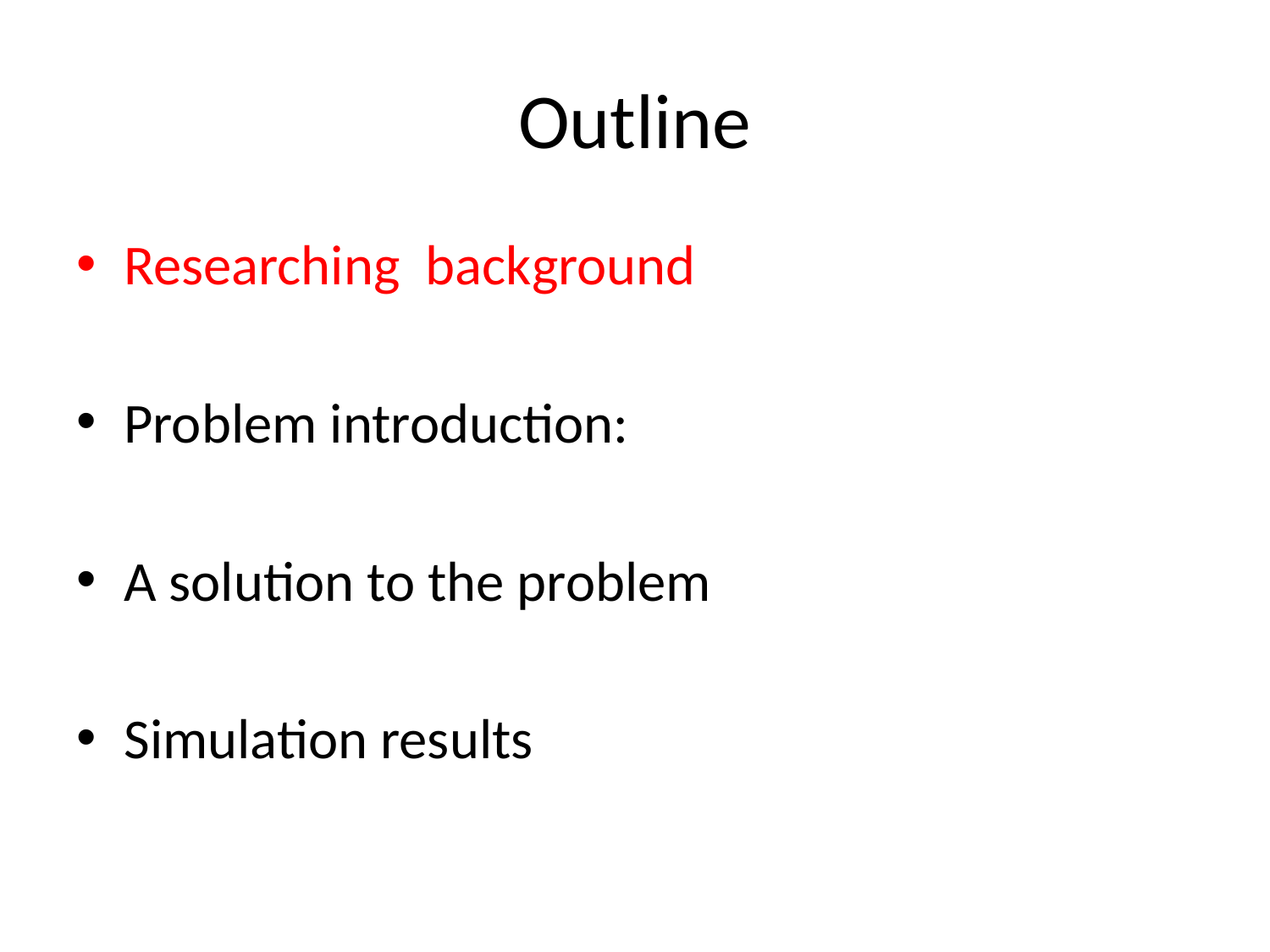

# Outline
Researching  background

Problem introduction:

A solution to the problem

Simulation results